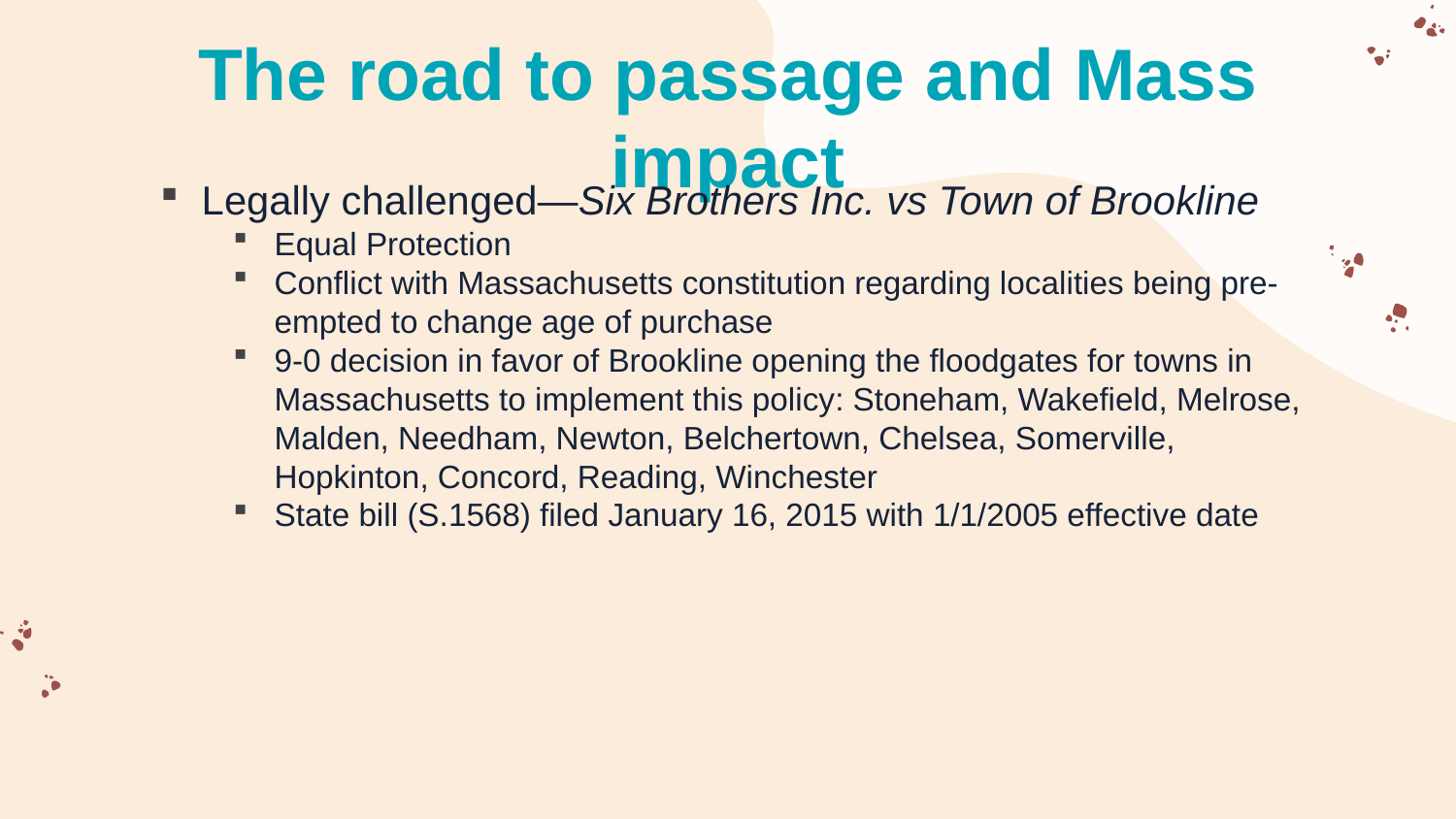

# The road to passage and Mass impact
Legally challenged—Six Brothers Inc. vs Town of Brookline
Equal Protection
Conflict with Massachusetts constitution regarding localities being pre-empted to change age of purchase
9-0 decision in favor of Brookline opening the floodgates for towns in Massachusetts to implement this policy: Stoneham, Wakefield, Melrose, Malden, Needham, Newton, Belchertown, Chelsea, Somerville, Hopkinton, Concord, Reading, Winchester
State bill (S.1568) filed January 16, 2015 with 1/1/2005 effective date